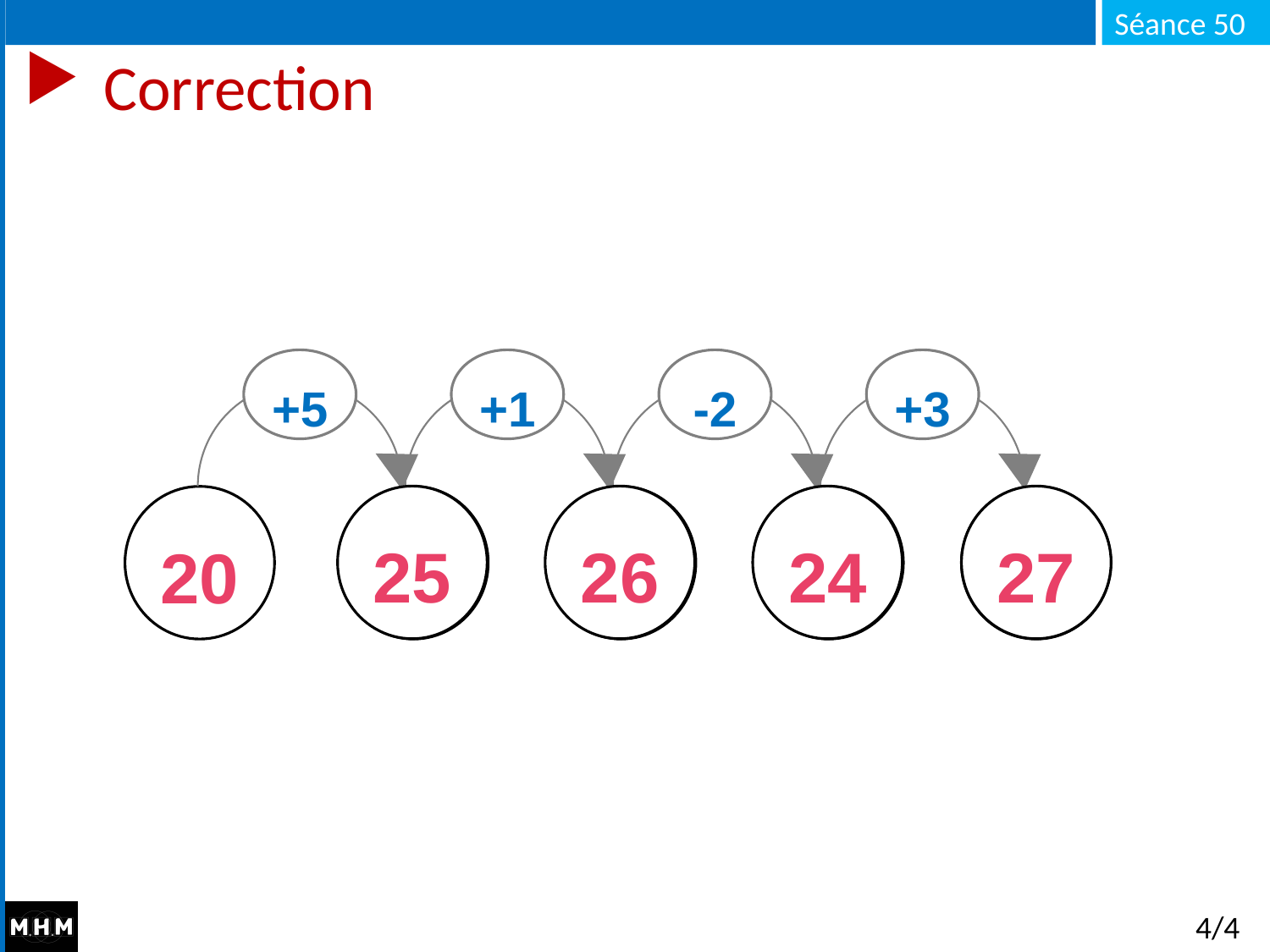

# Correction
+5
+1
-2
+3

20
…
…
…
…
24
27
25
26
4/4